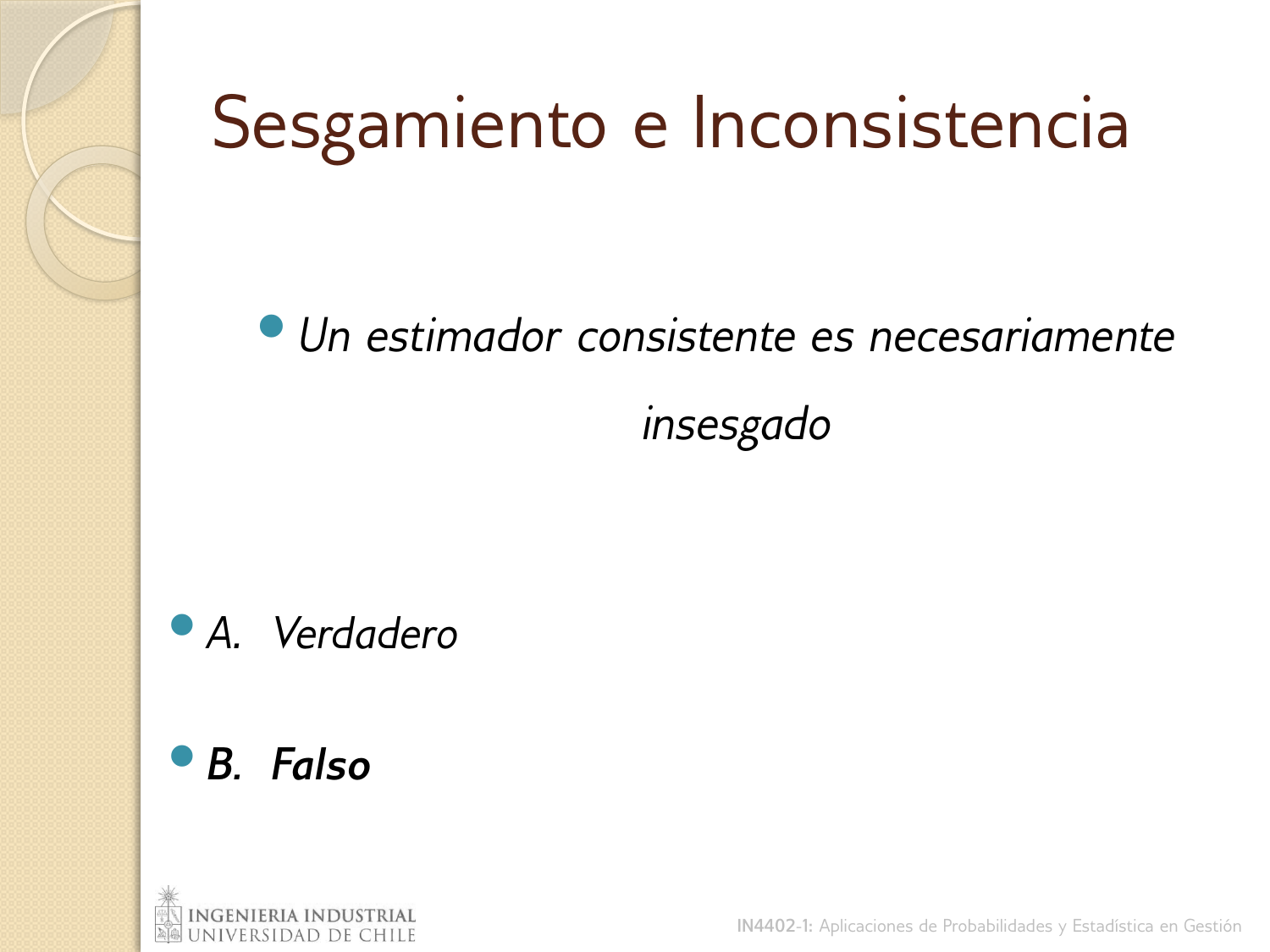

# Sesgamiento e Inconsistencia
Un estimador consistente es necesariamente insesgado
A.  Verdadero

B.  Falso